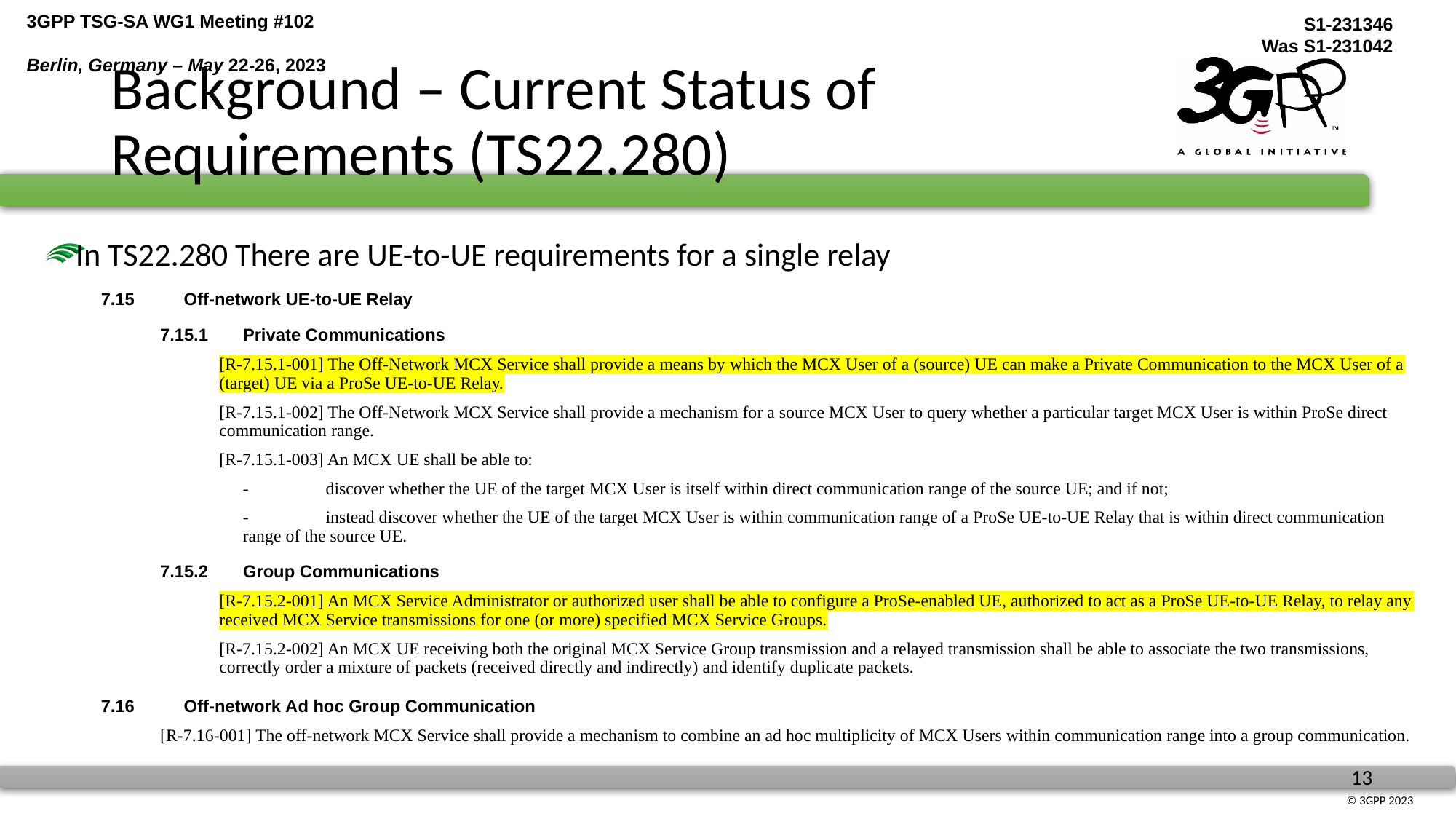

# Background – Current Status of Requirements (TS22.280)
In TS22.280 There are UE-to-UE requirements for a single relay
7.15	Off-network UE-to-UE Relay
7.15.1	Private Communications
[R-7.15.1-001] The Off-Network MCX Service shall provide a means by which the MCX User of a (source) UE can make a Private Communication to the MCX User of a (target) UE via a ProSe UE-to-UE Relay.
[R-7.15.1-002] The Off-Network MCX Service shall provide a mechanism for a source MCX User to query whether a particular target MCX User is within ProSe direct communication range.
[R-7.15.1-003] An MCX UE shall be able to:
-	discover whether the UE of the target MCX User is itself within direct communication range of the source UE; and if not;
-	instead discover whether the UE of the target MCX User is within communication range of a ProSe UE-to-UE Relay that is within direct communication range of the source UE.
7.15.2	Group Communications
[R-7.15.2-001] An MCX Service Administrator or authorized user shall be able to configure a ProSe-enabled UE, authorized to act as a ProSe UE-to-UE Relay, to relay any received MCX Service transmissions for one (or more) specified MCX Service Groups.
[R-7.15.2-002] An MCX UE receiving both the original MCX Service Group transmission and a relayed transmission shall be able to associate the two transmissions, correctly order a mixture of packets (received directly and indirectly) and identify duplicate packets.
7.16	Off-network Ad hoc Group Communication
[R-7.16-001] The off-network MCX Service shall provide a mechanism to combine an ad hoc multiplicity of MCX Users within communication range into a group communication.